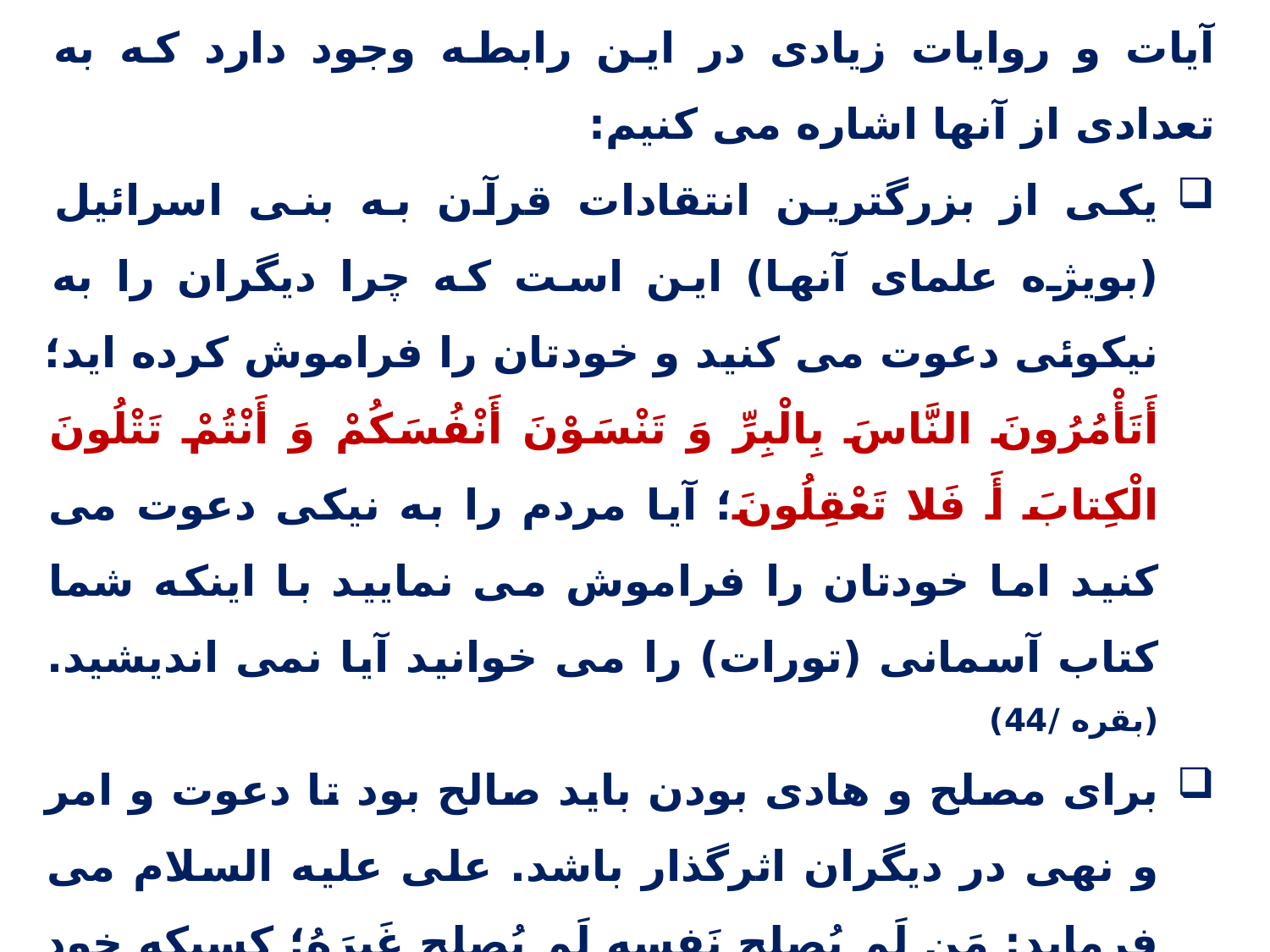

اصل اول: پیشگامی در عمل به معروف و ترک منکر
آیات و روایات زیادی در این رابطه وجود دارد که به تعدادی از آنها اشاره می کنیم:
یکی از بزرگترین انتقادات قرآن به بنی اسرائیل (بویژه علمای آنها) این است که چرا دیگران را به نیکوئی دعوت می کنید و خودتان را فراموش کرده اید؛ أَتَأْمُرُونَ النَّاسَ بِالْبِرِّ وَ تَنْسَوْنَ أَنْفُسَکُمْ وَ أَنْتُمْ تَتْلُونَ الْکِتابَ أَ فَلا تَعْقِلُونَ؛ آیا مردم را به نیکی دعوت می کنید اما خودتان را فراموش می نمایید با اینکه شما کتاب آسمانی (تورات) را می خوانید آیا نمی اندیشید. (بقره /44)
برای مصلح و هادی بودن باید صالح بود تا دعوت و امر و نهی در دیگران اثرگذار باشد. علی علیه السلام می فرماید: مَن لَم یُصلِح نَفسه لَم یُصلِح غَیرَهُ؛ کسیکه خود را اصلاح نکرده باشد نمی تواند دیگری را اصلاح کند. (غررالحکم ح8990)